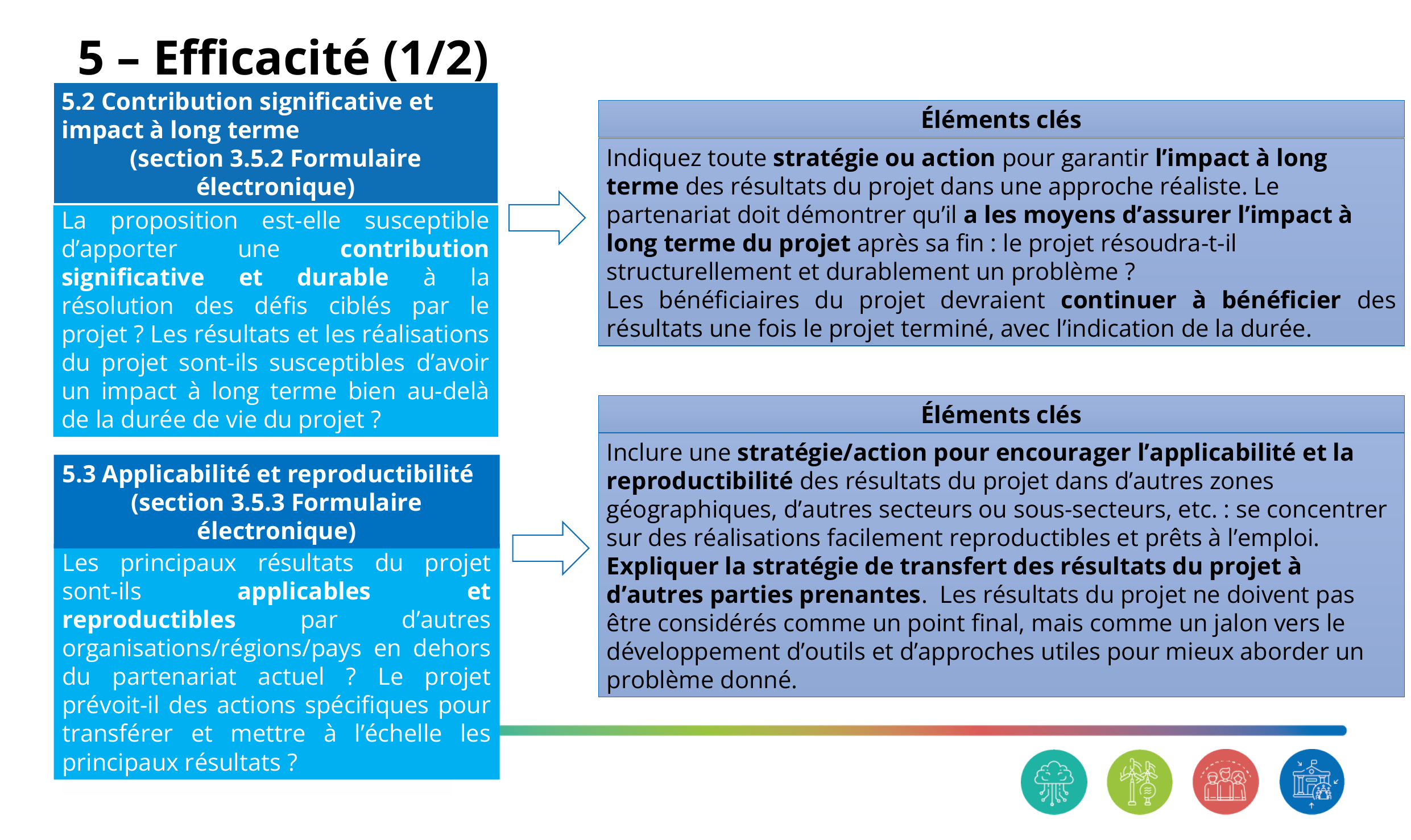

# 5 – Efficacité (1/2)
5.2 Contribution significative et impact à long terme
(section 3.5.2 Formulaire électronique)

La proposition est-elle susceptible d’apporter une contribution significative et durable à la résolution des défis ciblés par le projet ? Les résultats et les réalisations du projet sont-ils susceptibles d’avoir un impact à long terme bien au-delà de la durée de vie du projet ?
Éléments clés
Indiquez toute stratégie ou action pour garantir l’impact à long terme des résultats du projet dans une approche réaliste. Le partenariat doit démontrer qu’il a les moyens d’assurer l’impact à long terme du projet après sa fin : le projet résoudra-t-il structurellement et durablement un problème ?
Les bénéficiaires du projet devraient continuer à bénéficier des résultats une fois le projet terminé, avec l’indication de la durée.

Éléments clés
Inclure une stratégie/action pour encourager l’applicabilité et la reproductibilité des résultats du projet dans d’autres zones géographiques, d’autres secteurs ou sous-secteurs, etc. : se concentrer sur des réalisations facilement reproductibles et prêts à l’emploi.
Expliquer la stratégie de transfert des résultats du projet à d’autres parties prenantes.  Les résultats du projet ne doivent pas être considérés comme un point final, mais comme un jalon vers le développement d’outils et d’approches utiles pour mieux aborder un problème donné.
5.3 Applicabilité et reproductibilité
(section 3.5.3 Formulaire électronique)
Les principaux résultats du projet sont-ils applicables et reproductibles par d’autres organisations/régions/pays en dehors du partenariat actuel ? Le projet prévoit-il des actions spécifiques pour transférer et mettre à l’échelle les principaux résultats ?